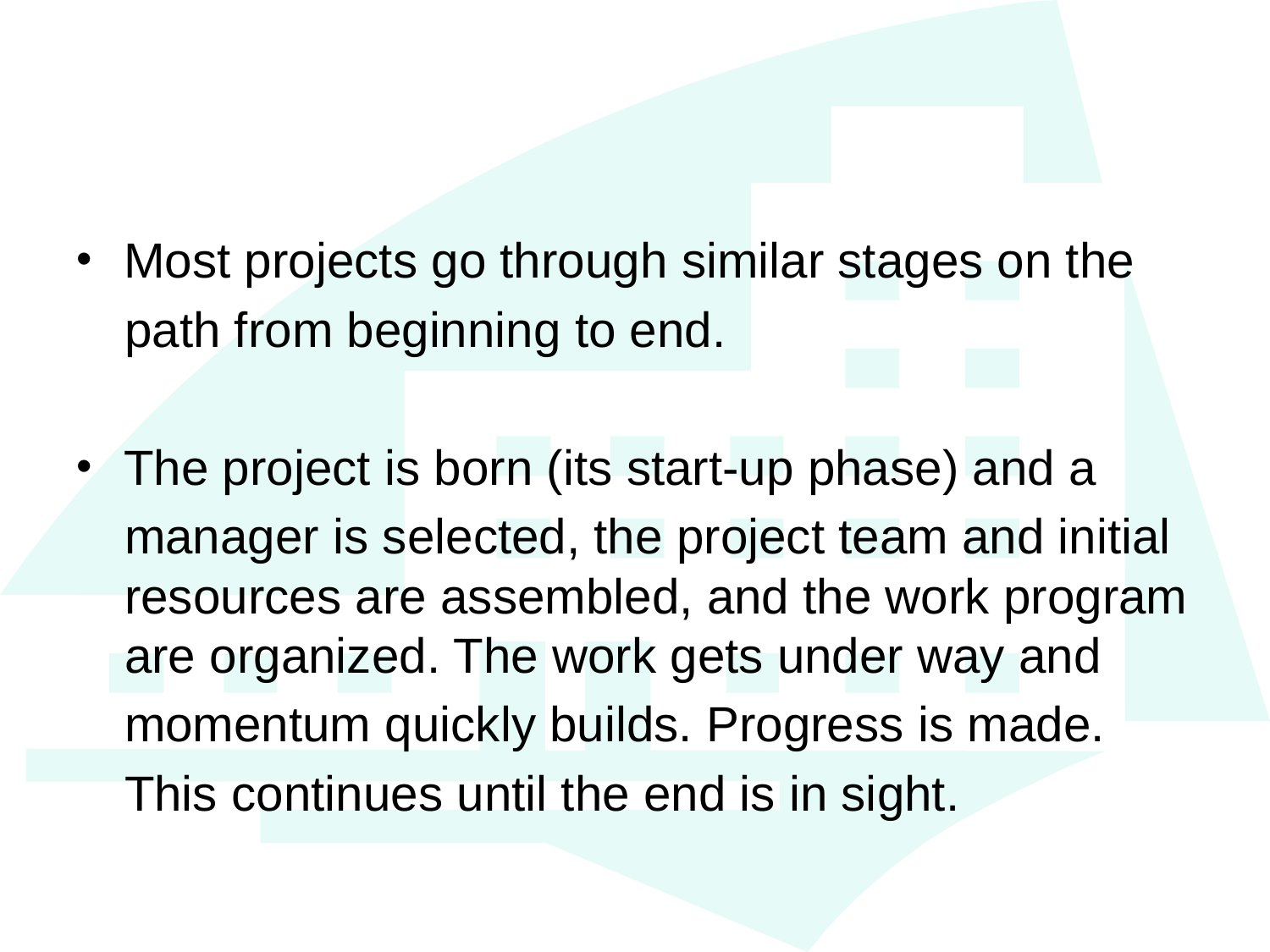

#
Most projects go through similar stages on the
path from beginning to end.

The project is born (its start-up phase) and a
manager is selected, the project team and initial resources are assembled, and the work program are organized. The work gets under way and
momentum quickly builds. Progress is made.
This continues until the end is in sight.